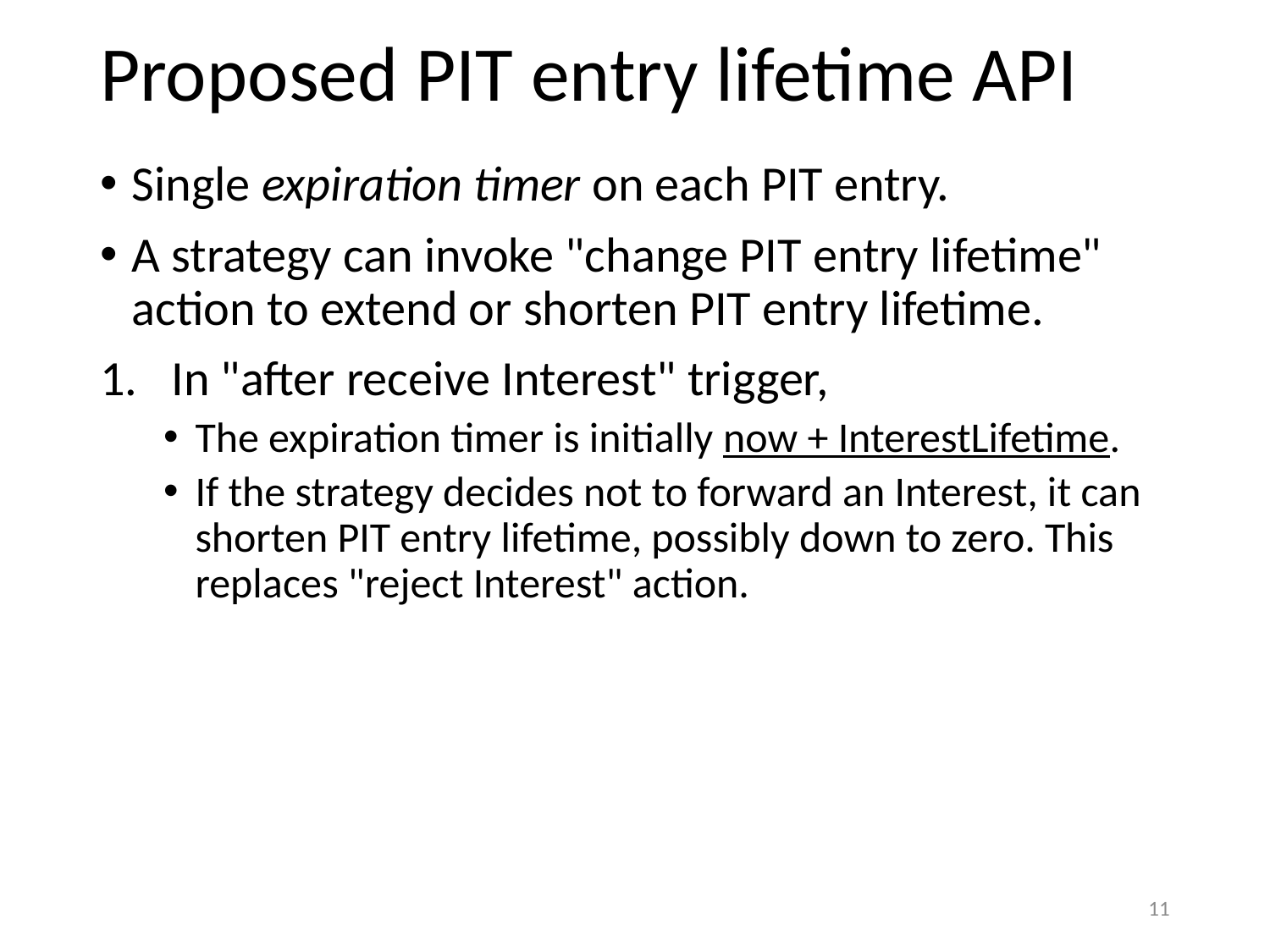

# Proposed PIT entry lifetime API
Single expiration timer on each PIT entry.
A strategy can invoke "change PIT entry lifetime" action to extend or shorten PIT entry lifetime.
In "after receive Interest" trigger,
The expiration timer is initially now + InterestLifetime.
If the strategy decides not to forward an Interest, it can shorten PIT entry lifetime, possibly down to zero. This replaces "reject Interest" action.
11